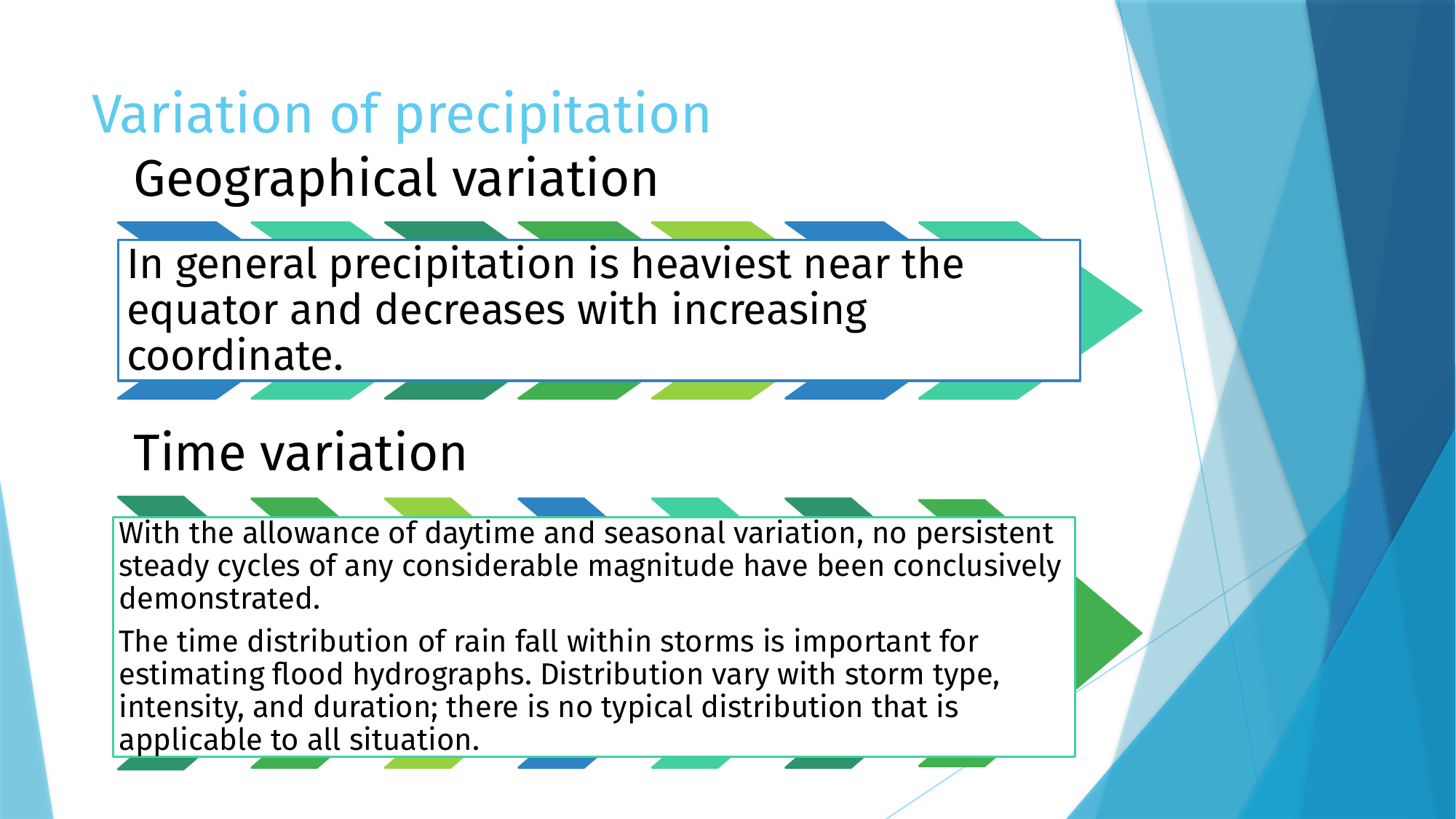

# Variation of precipitation
Geographical variation
In general precipitation is heaviest near the equator and decreases with increasing coordinate.
Time variation
With the allowance of daytime and seasonal variation, no persistent steady cycles of any considerable magnitude have been conclusively demonstrated.
The time distribution of rain fall within storms is important for estimating flood hydrographs. Distribution vary with storm type, intensity, and duration; there is no typical distribution that is applicable to all situation.